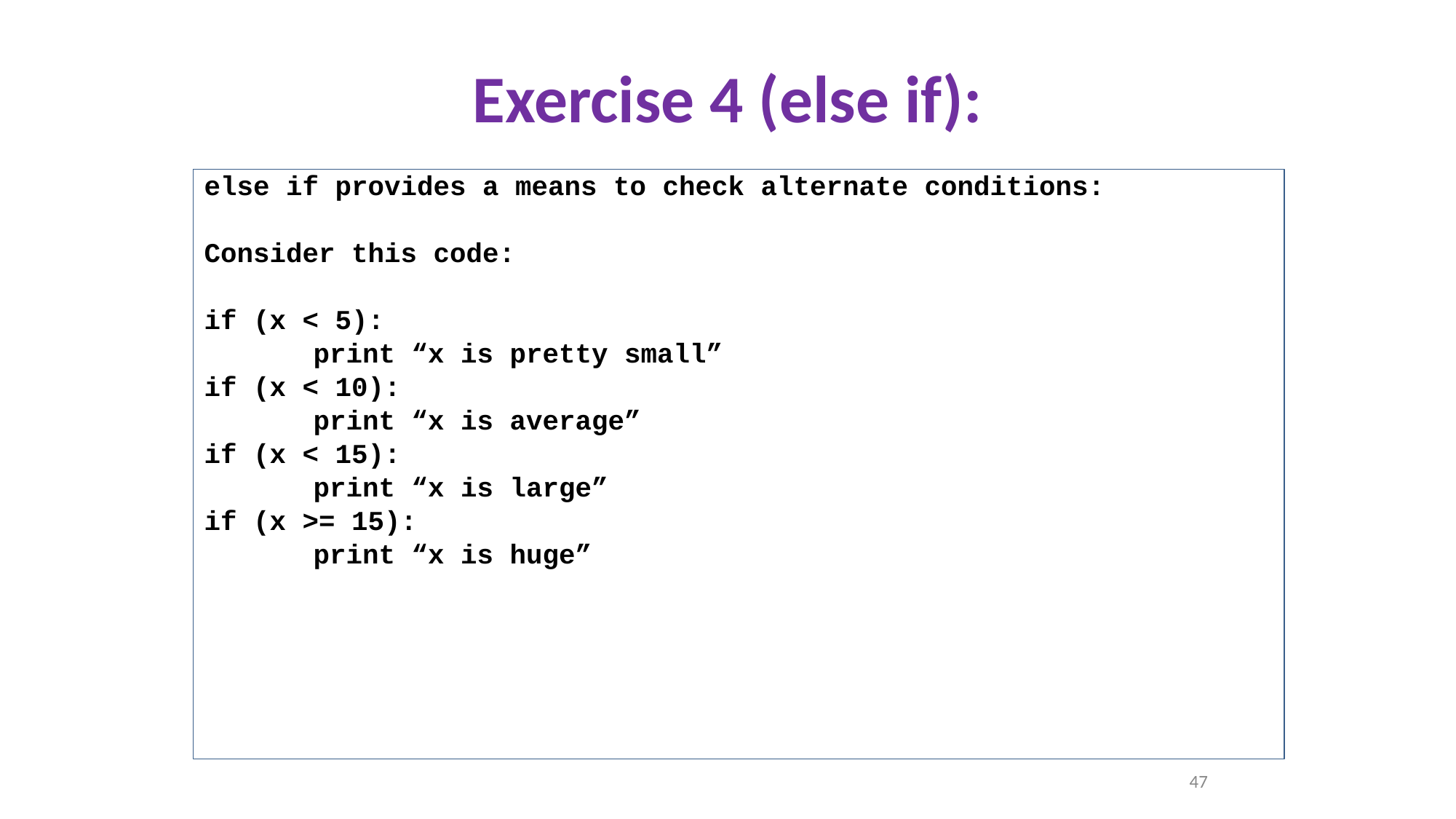

# Exercise 4 (else if):
else if provides a means to check alternate conditions:

Consider this code:

if (x < 5):
	print “x is pretty small”
if (x < 10):
	print “x is average”
if (x < 15):
	print “x is large”
if (x >= 15):
	print “x is huge”

47